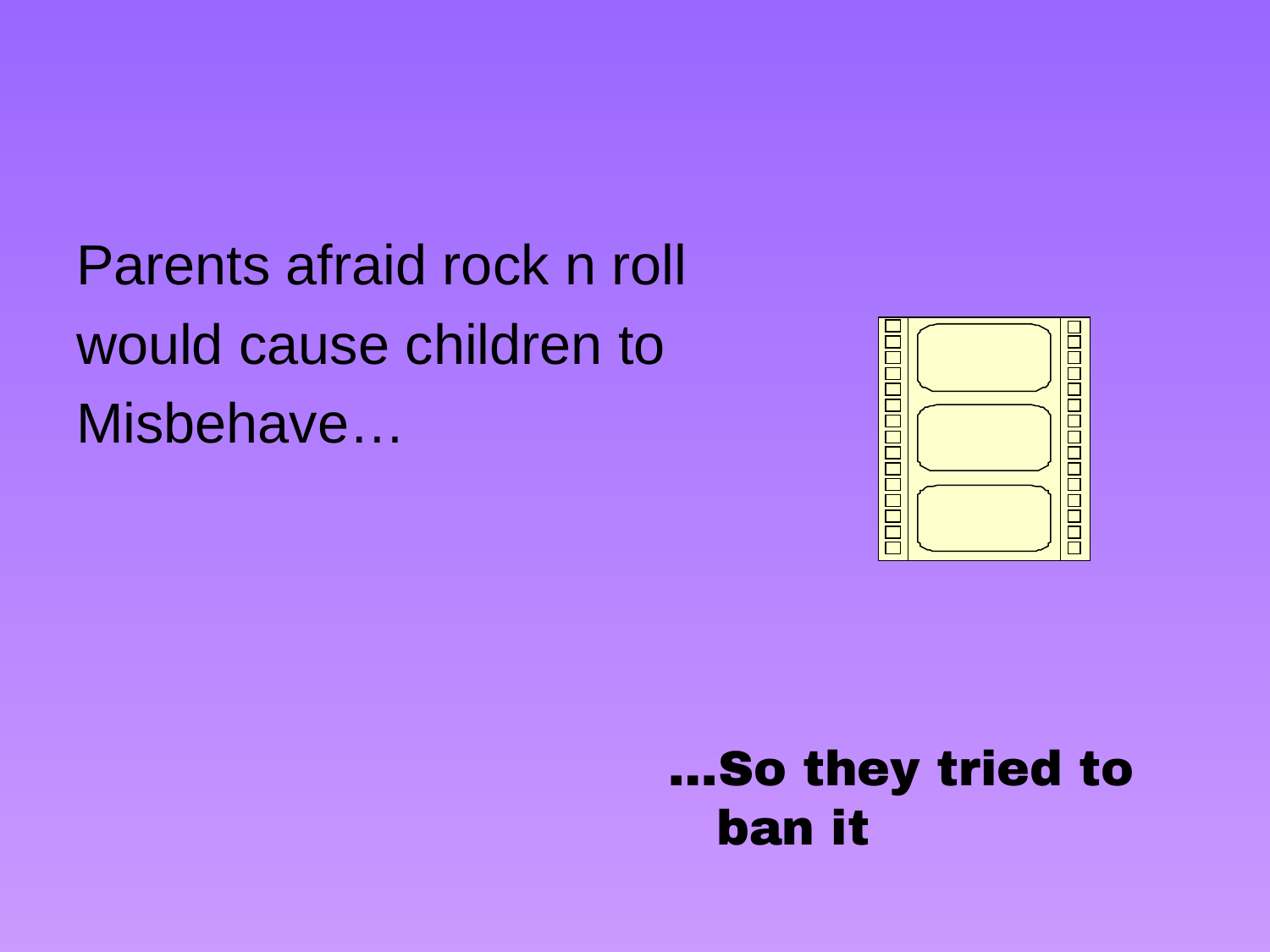

#
Parents afraid rock n roll
would cause children to
Misbehave…

…So they tried to ban it